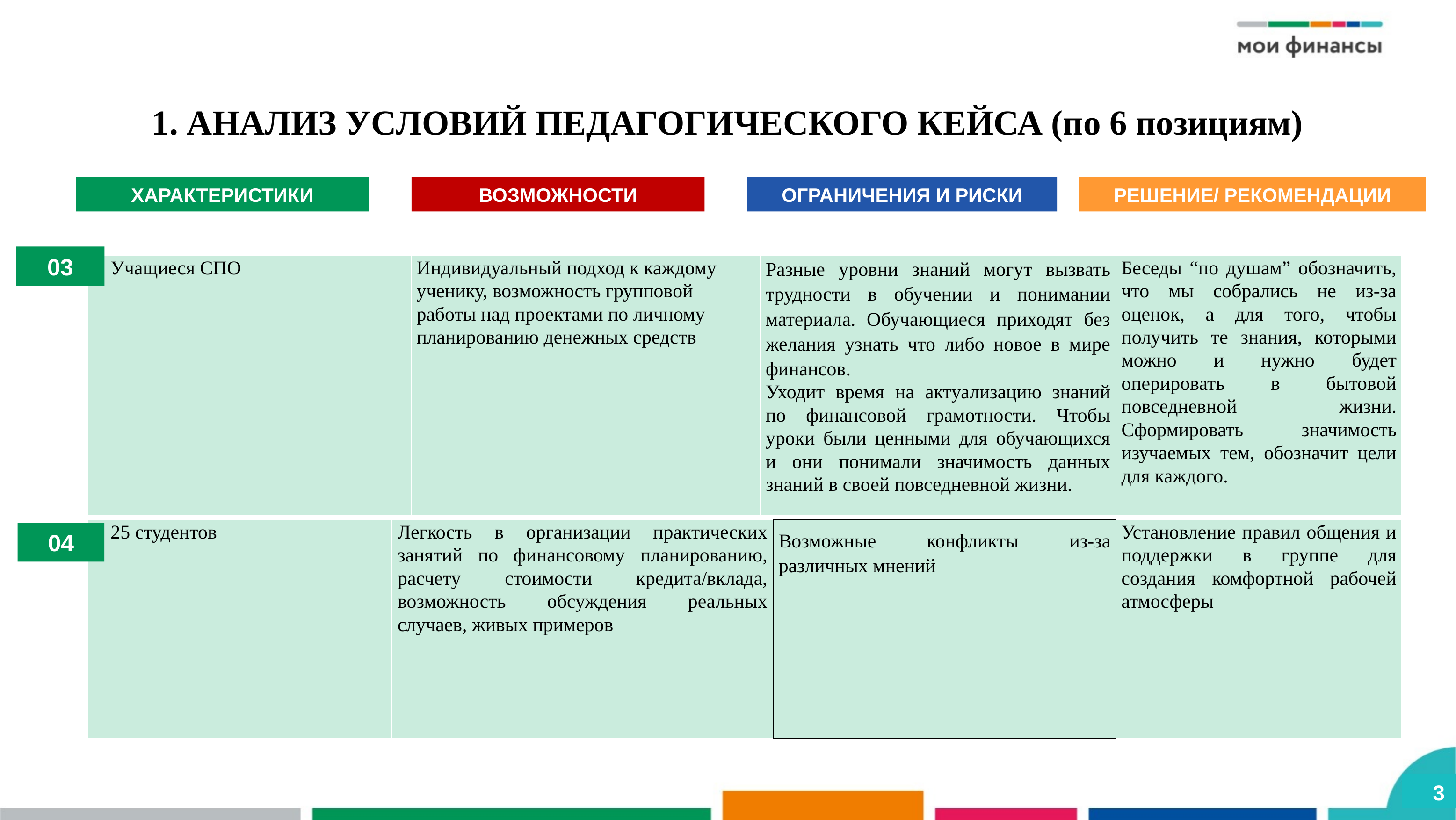

1. АНАЛИЗ УСЛОВИЙ ПЕДАГОГИЧЕСКОГО КЕЙСА (по 6 позициям)
ХАРАКТЕРИСТИКИ
ВОЗМОЖНОСТИ
ОГРАНИЧЕНИЯ И РИСКИ
РЕШЕНИЕ/ РЕКОМЕНДАЦИИ
03
| Учащиеся СПО | Индивидуальный подход к каждому ученику, возможность групповой работы над проектами по личному планированию денежных средств | Разные уровни знаний могут вызвать трудности в обучении и понимании материала. Обучающиеся приходят без желания узнать что либо новое в мире финансов. Уходит время на актуализацию знаний по финансовой грамотности. Чтобы уроки были ценными для обучающихся и они понимали значимость данных знаний в своей повседневной жизни. | Беседы “по душам” обозначить, что мы собрались не из-за оценок, а для того, чтобы получить те знания, которыми можно и нужно будет оперировать в бытовой повседневной жизни. Сформировать значимость изучаемых тем, обозначит цели для каждого. |
| --- | --- | --- | --- |
| 25 студентов | Легкость в организации практических занятий по финансовому планированию, расчету стоимости кредита/вклада, возможность обсуждения реальных случаев, живых примеров | Возможные конфликты из-за различных мнений | Установление правил общения и поддержки в группе для создания комфортной рабочей атмосферы |
| --- | --- | --- | --- |
04
3